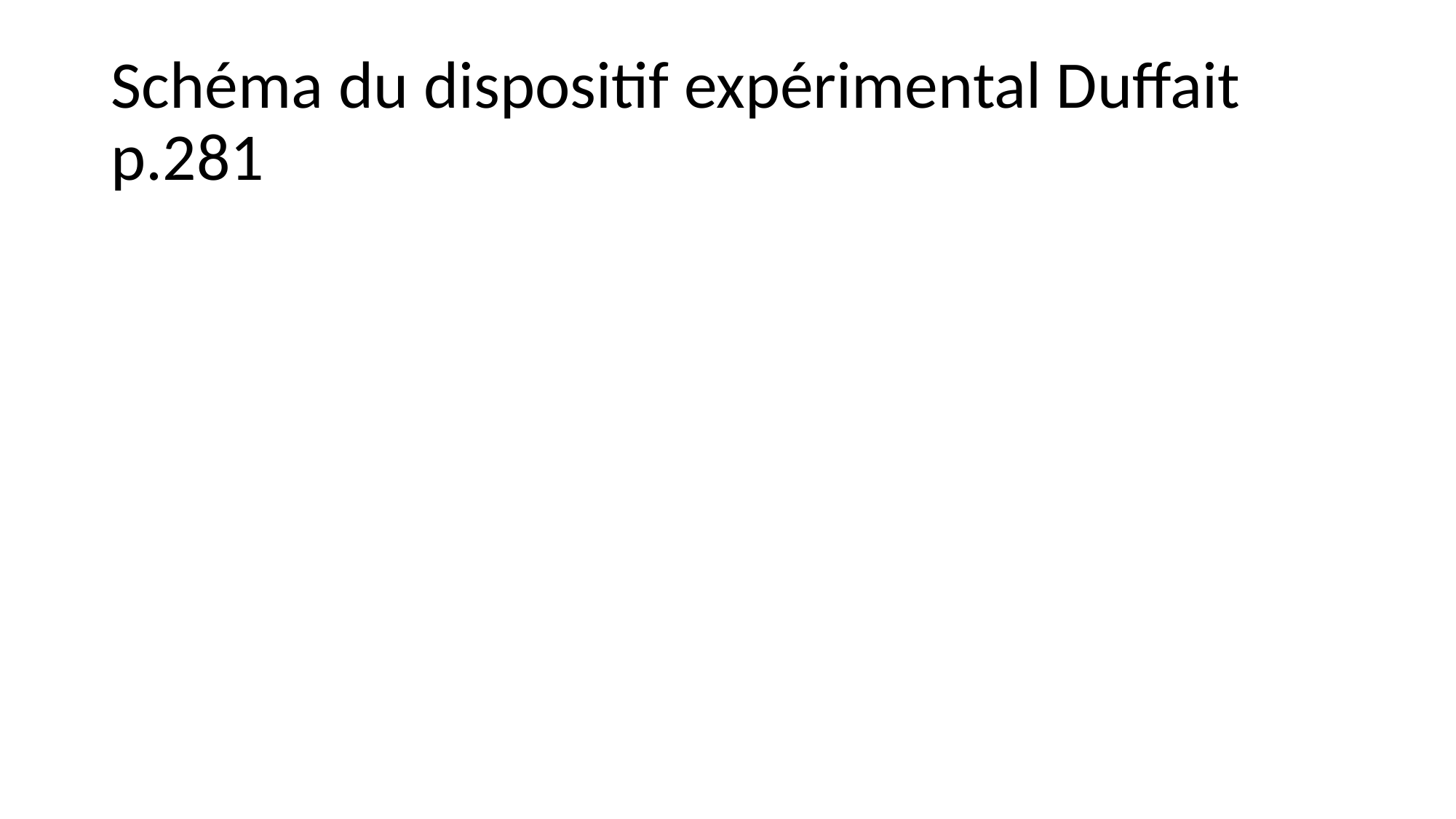

# Schéma du dispositif expérimental Duffait p.281